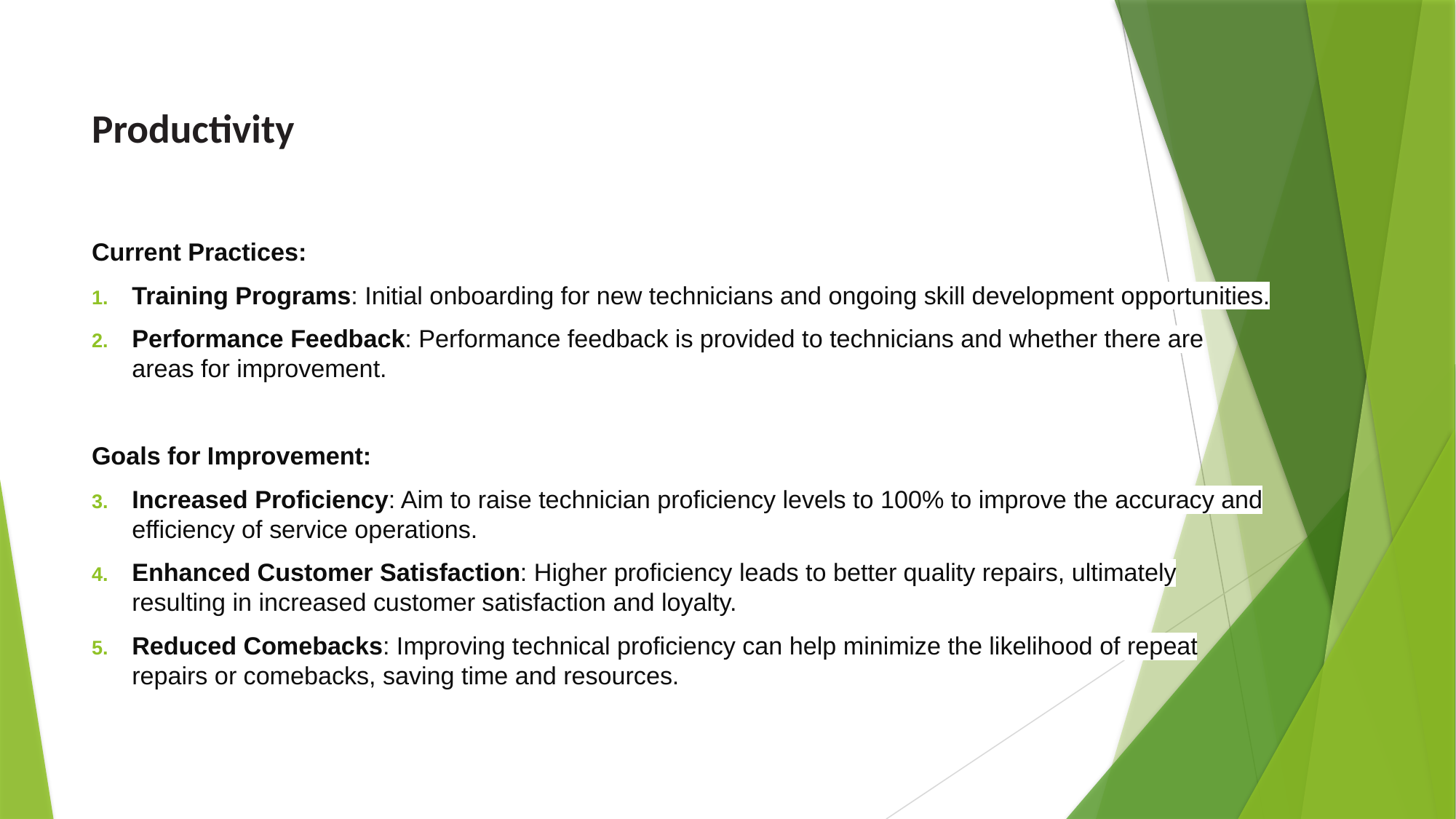

# Productivity
Current Practices:
Training Programs: Initial onboarding for new technicians and ongoing skill development opportunities.
Performance Feedback: Performance feedback is provided to technicians and whether there are areas for improvement.

Goals for Improvement:
Increased Proficiency: Aim to raise technician proficiency levels to 100% to improve the accuracy and efficiency of service operations.
Enhanced Customer Satisfaction: Higher proficiency leads to better quality repairs, ultimately resulting in increased customer satisfaction and loyalty.
Reduced Comebacks: Improving technical proficiency can help minimize the likelihood of repeat repairs or comebacks, saving time and resources.